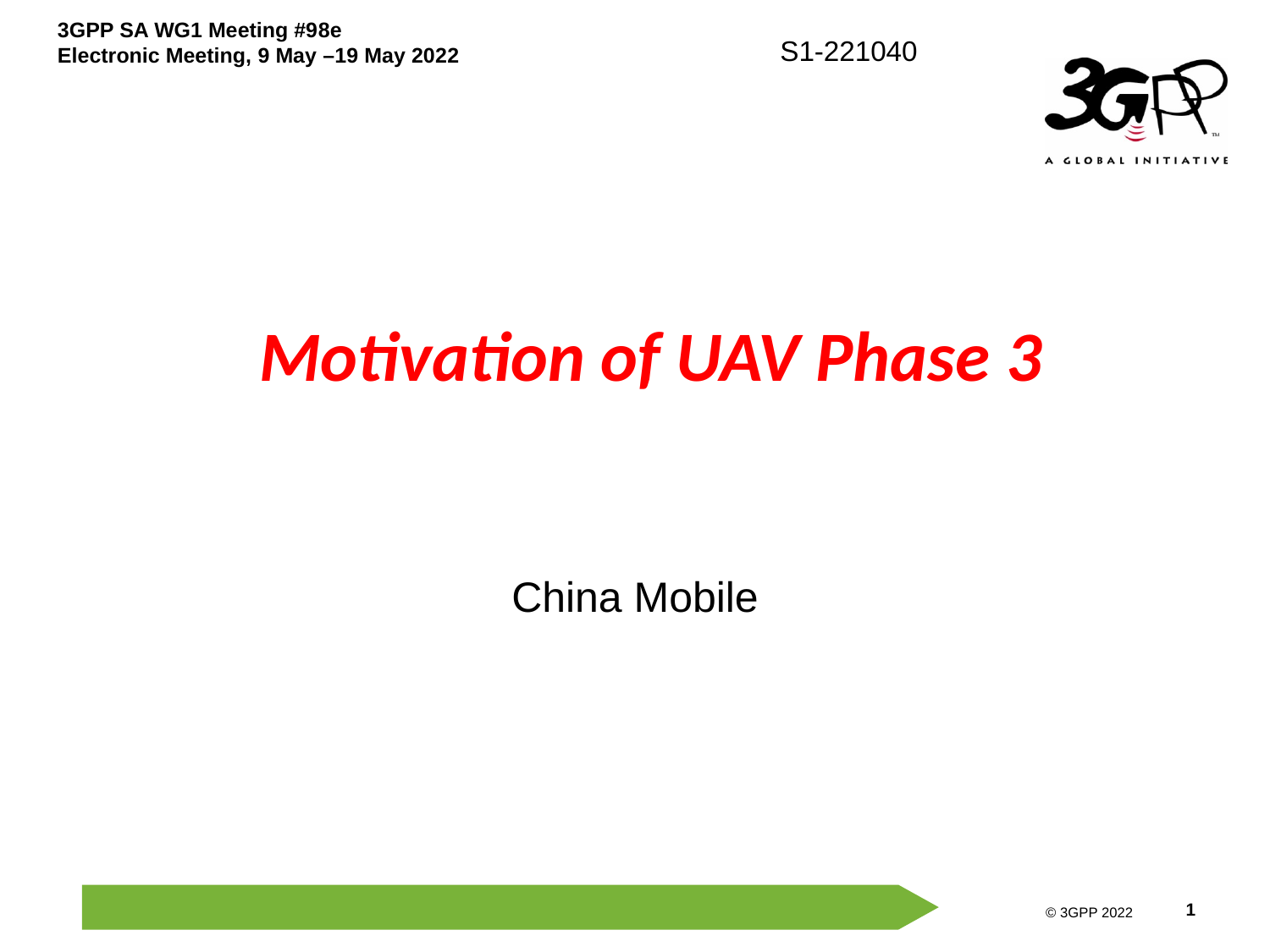

S1-221040
# Motivation of UAV Phase 3
China Mobile